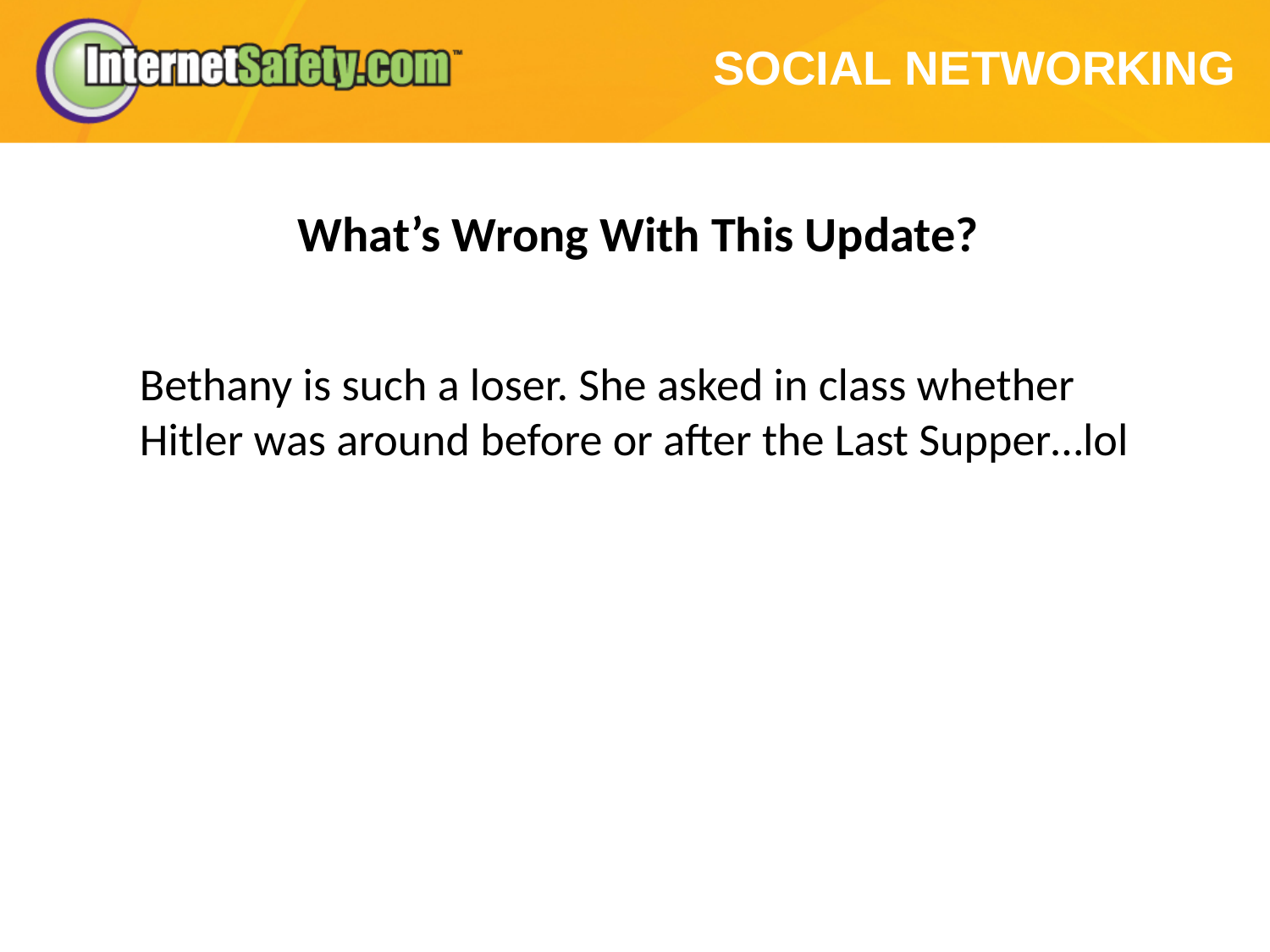

Social networking
What’s Wrong With This Update?
Bethany is such a loser. She asked in class whether Hitler was around before or after the Last Supper…lol